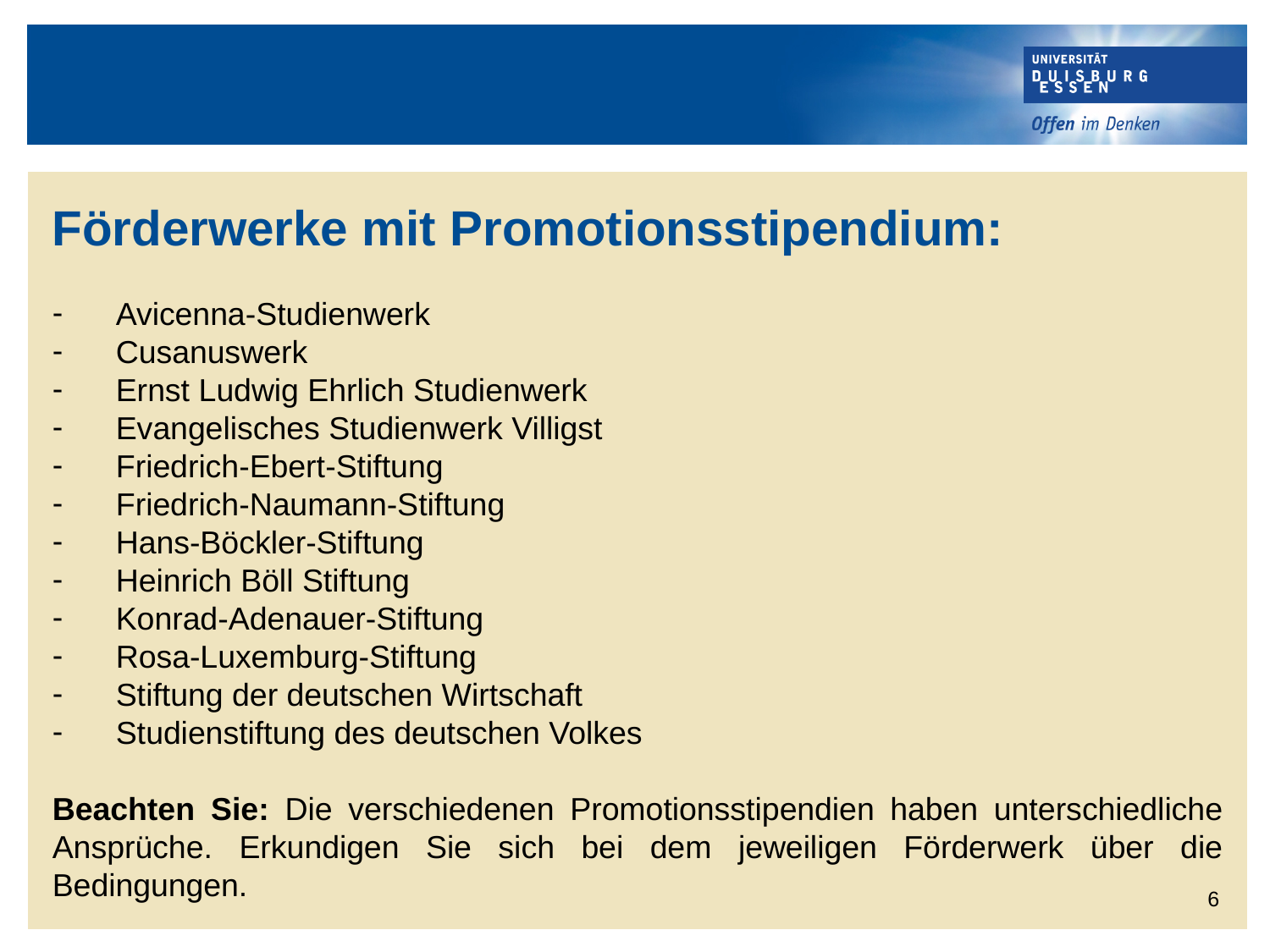

Förderwerke mit Promotionsstipendium:

Avicenna-Studienwerk
Cusanuswerk
Ernst Ludwig Ehrlich Studienwerk
Evangelisches Studienwerk Villigst
Friedrich-Ebert-Stiftung
Friedrich-Naumann-Stiftung
Hans-Böckler-Stiftung
Heinrich Böll Stiftung
Konrad-Adenauer-Stiftung
Rosa-Luxemburg-Stiftung
Stiftung der deutschen Wirtschaft
Studienstiftung des deutschen Volkes

Beachten Sie: Die verschiedenen Promotionsstipendien haben unterschiedliche Ansprüche. Erkundigen Sie sich bei dem jeweiligen Förderwerk über die Bedingungen.

6